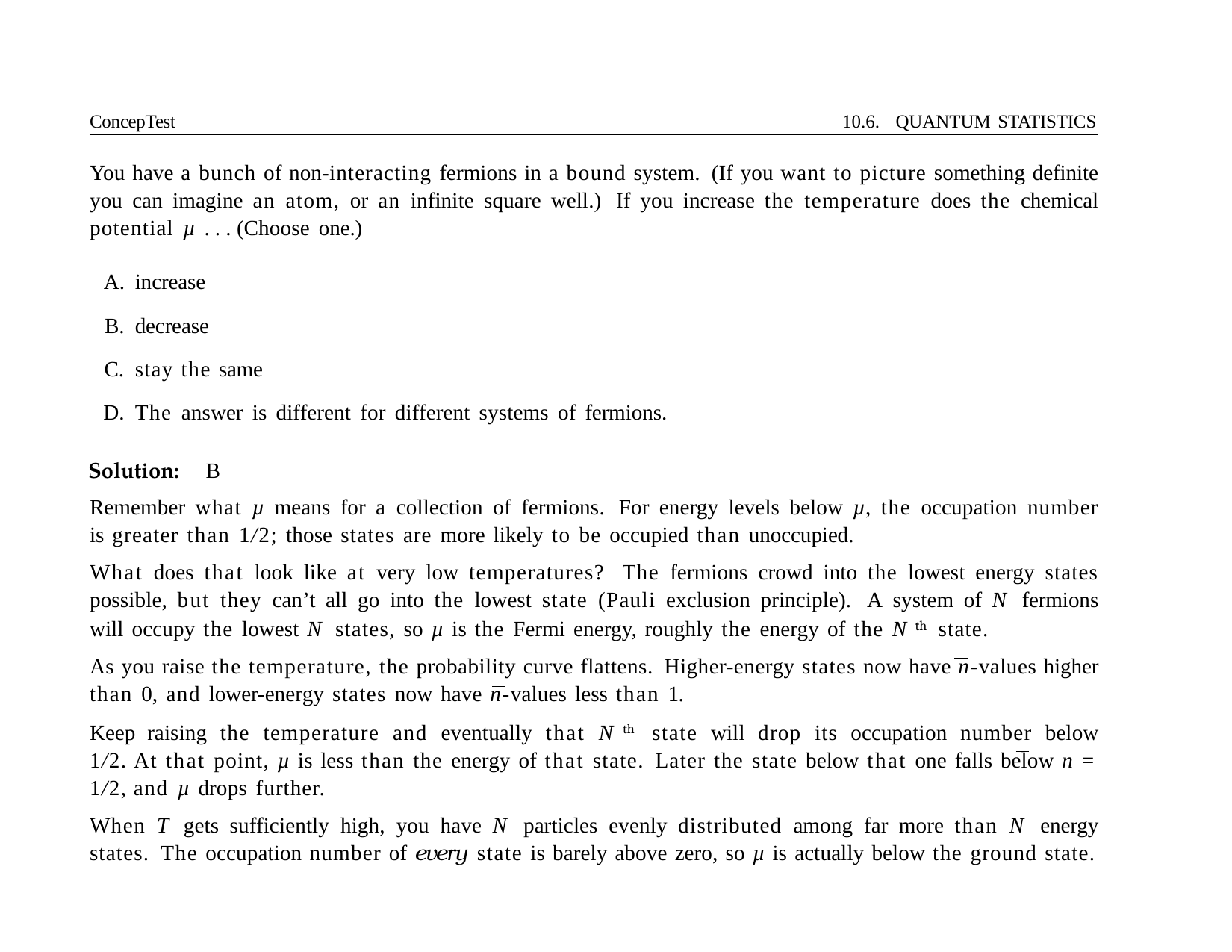

ConcepTest	10.6.  QUANTUM STATISTICS

You have a bunch of non-interacting fermions in a bound system. (If you want to picture something definite you can imagine an atom, or an infinite square well.)  If you increase the temperature does the chemical potential µ . . . (Choose one.)

increase
decrease
stay the same
The answer is different for different systems of fermions.

Solution:   B
Remember what µ means for a collection of fermions.  For energy levels below µ, the occupation number is greater than 1/2; those states are more likely to be occupied than unoccupied.
What does that look like at very low temperatures?  The fermions crowd into the lowest energy states possible, but they can’t all go into the lowest state (Pauli exclusion principle).  A system of N fermions will occupy the lowest N states, so µ is the Fermi energy, roughly the energy of the N th state.
As you raise the temperature, the probability curve flattens. Higher-energy states now have n-values higher than 0, and lower-energy states now have n-values less than 1.
Keep raising the temperature and eventually that N th state will drop its occupation number below 1/2. At that point, µ is less than the energy of that state. Later the state below that one falls below n = 1/2, and µ drops further.
When T  gets sufficiently high, you have N  particles evenly distributed among far more than N  energy states. The occupation number of every state is barely above zero, so µ is actually below the ground state.